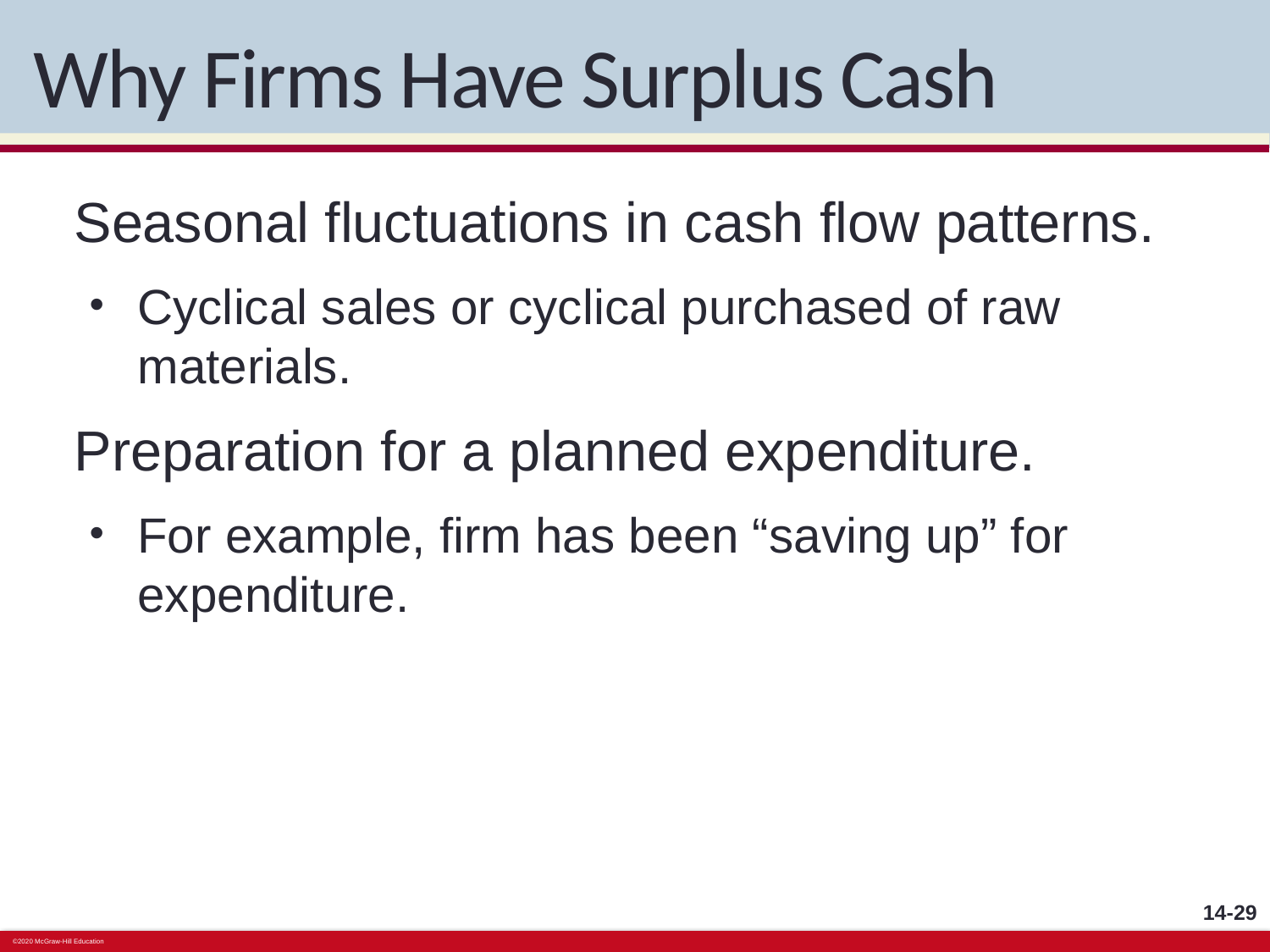

# Why Firms Have Surplus Cash
Seasonal fluctuations in cash flow patterns.
Cyclical sales or cyclical purchased of raw materials.
Preparation for a planned expenditure.
For example, firm has been “saving up” for expenditure.